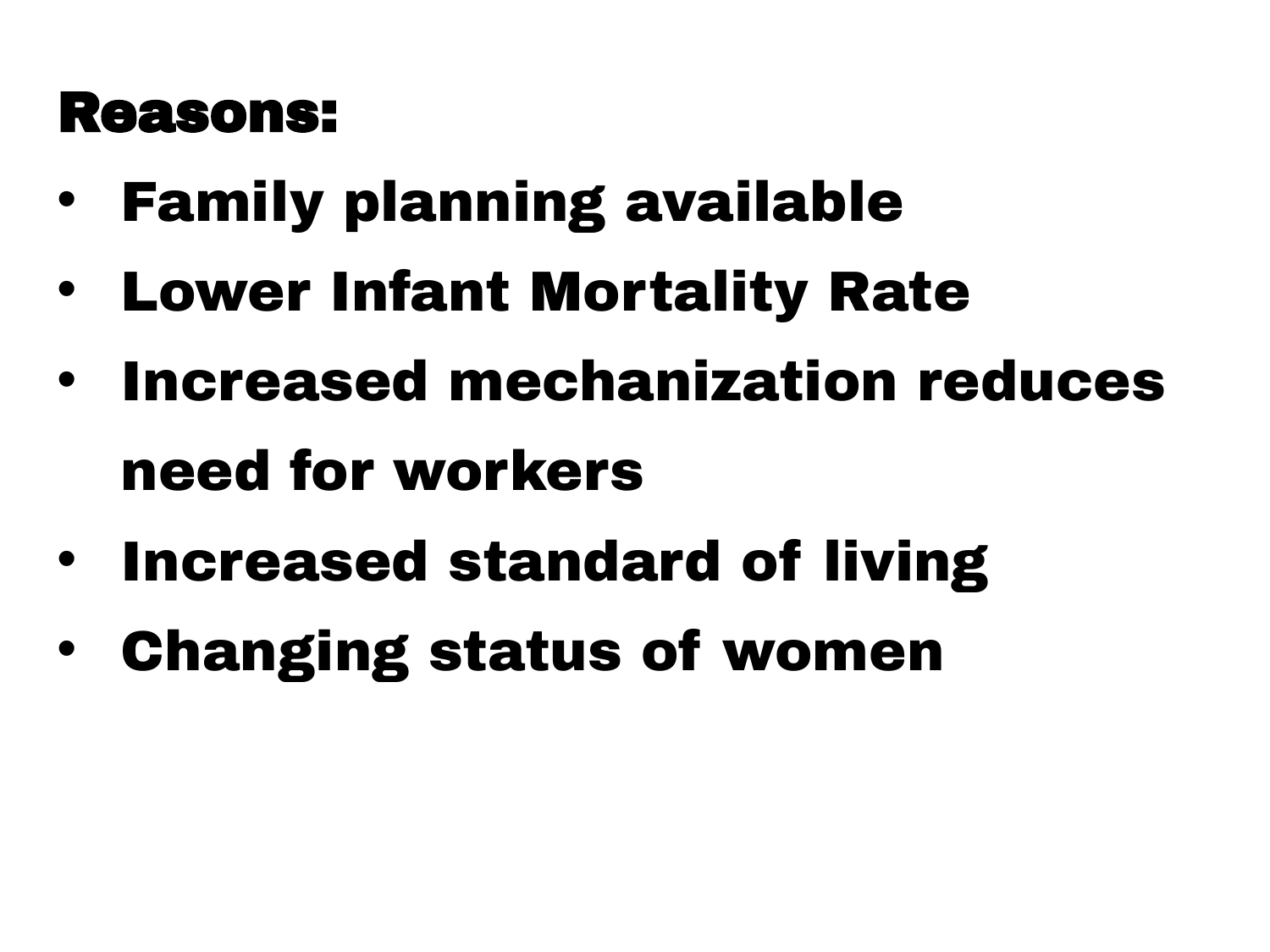

Reasons:
Family planning available
Lower Infant Mortality Rate
Increased mechanization reduces need for workers
Increased standard of living
Changing status of women